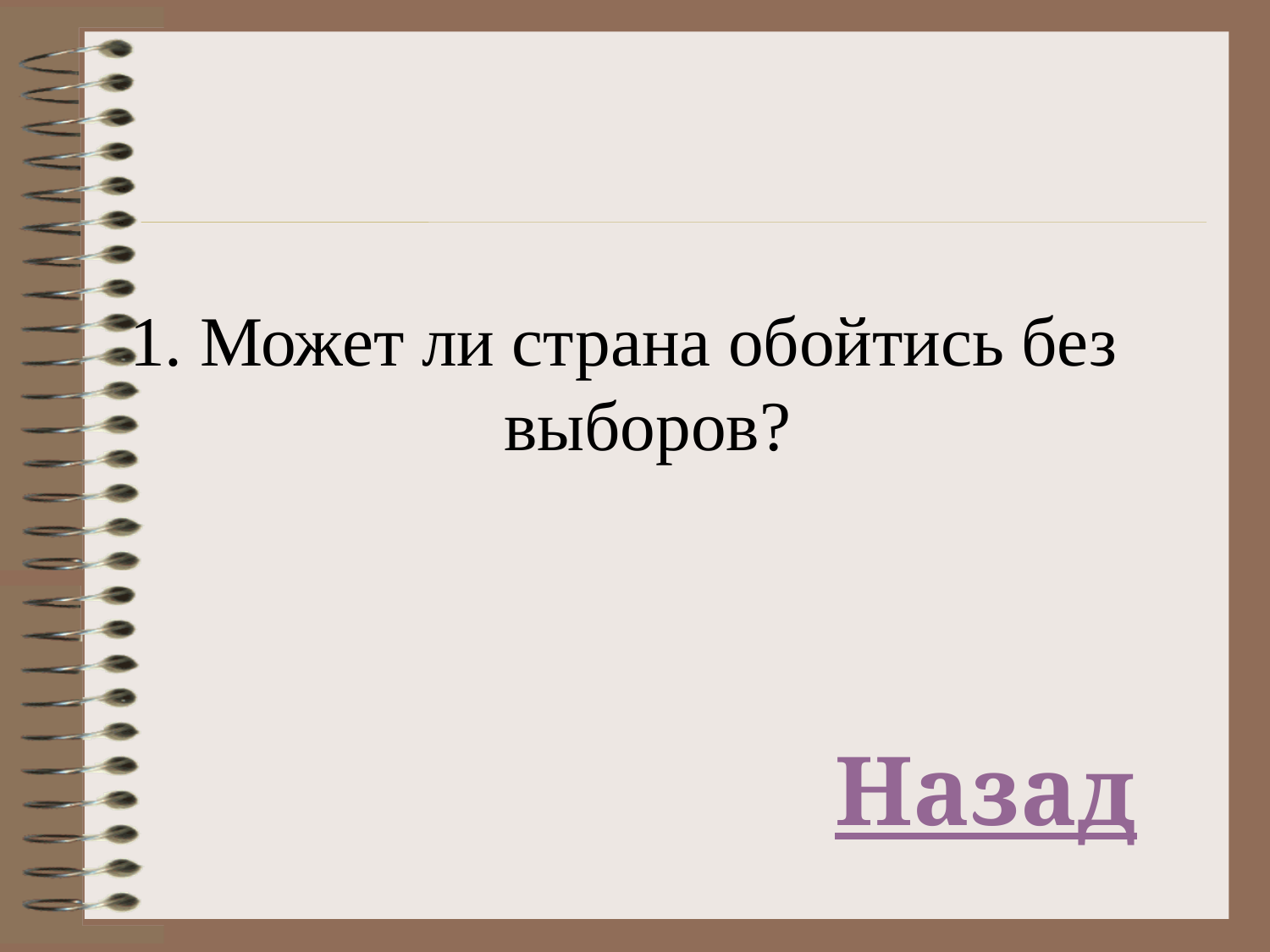

1. Может ли страна обойтись без выборов?

Назад